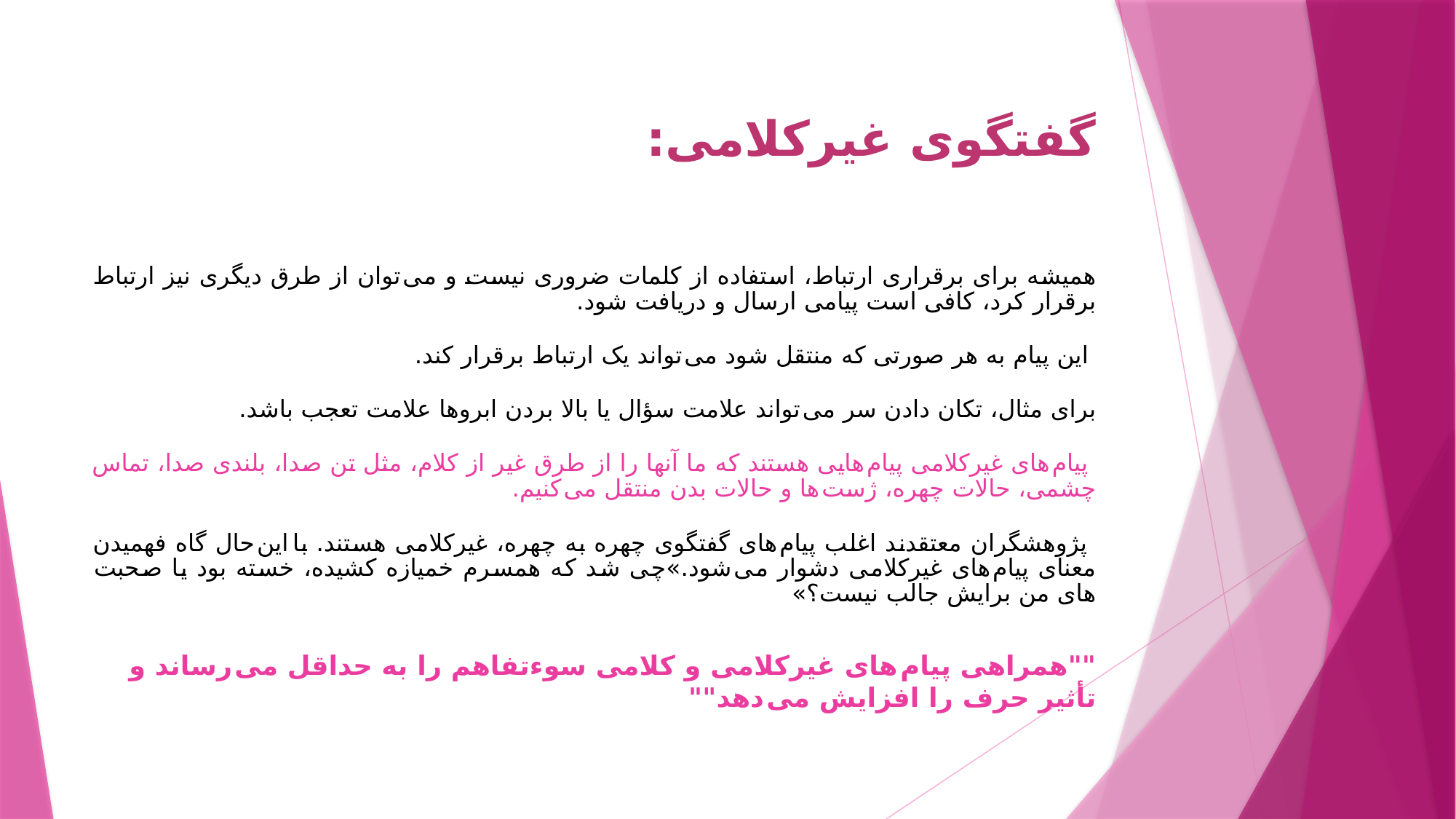

# گفتگوی غیرکلامی:
همیشه برای برقراری ارتباط، استفاده از کلمات ضروری نیست و می توان از طرق دیگری نیز ارتباط برقرار کرد، کافی است پیامی ارسال و دریافت شود.

 این پیام به هر صورتی که منتقل شود می تواند یک ارتباط برقرار کند.

برای مثال، تکان دادن سر می تواند علامت سؤال یا بالا بردن ابروها علامت تعجب باشد.

 پیام های غیرکلامی پیام هایی هستند که ما آنها را از طرق غیر از کلام، مثل تن صدا، بلندی صدا، تماس چشمی، حالات چهره، ژست ها و حالات بدن منتقل می کنیم.

 پژوهشگران معتقدند اغلب پیام های گفتگوی چهره به چهره، غیرکلامی هستند. با  این حال گاه فهمیدن معنای پیام های غیرکلامی دشوار می شود.»چی شد که همسرم خمیازه کشیده، خسته بود یا صحبت های من برایش جالب نیست؟»

""همراهی پیام های غیرکلامی و کلامی سوءتفاهم را به حداقل می رساند و تأثیر حرف را افزایش می دهد""